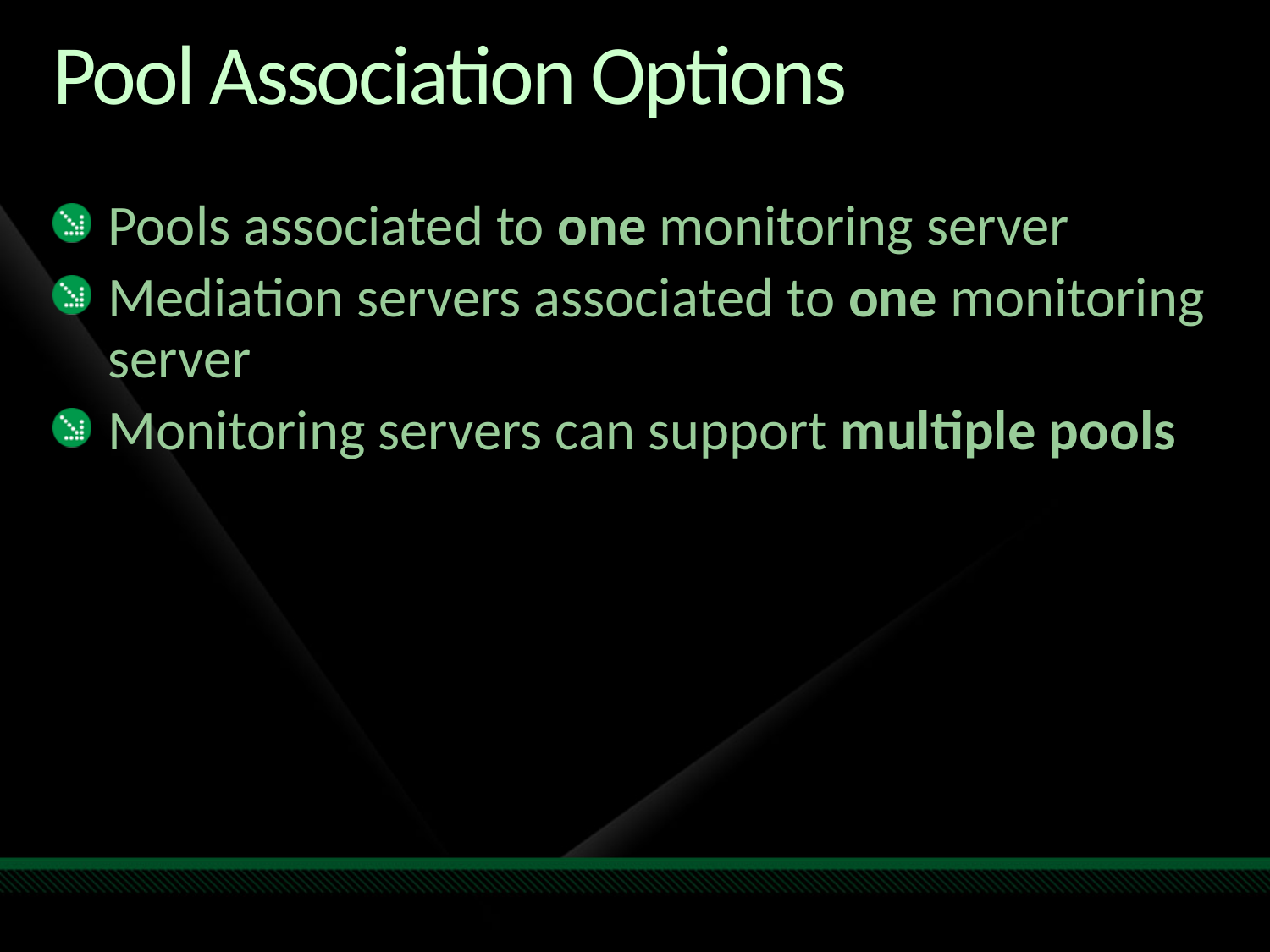

# Pool Association Options
Pools associated to one monitoring server
Mediation servers associated to one monitoring server
Monitoring servers can support multiple pools